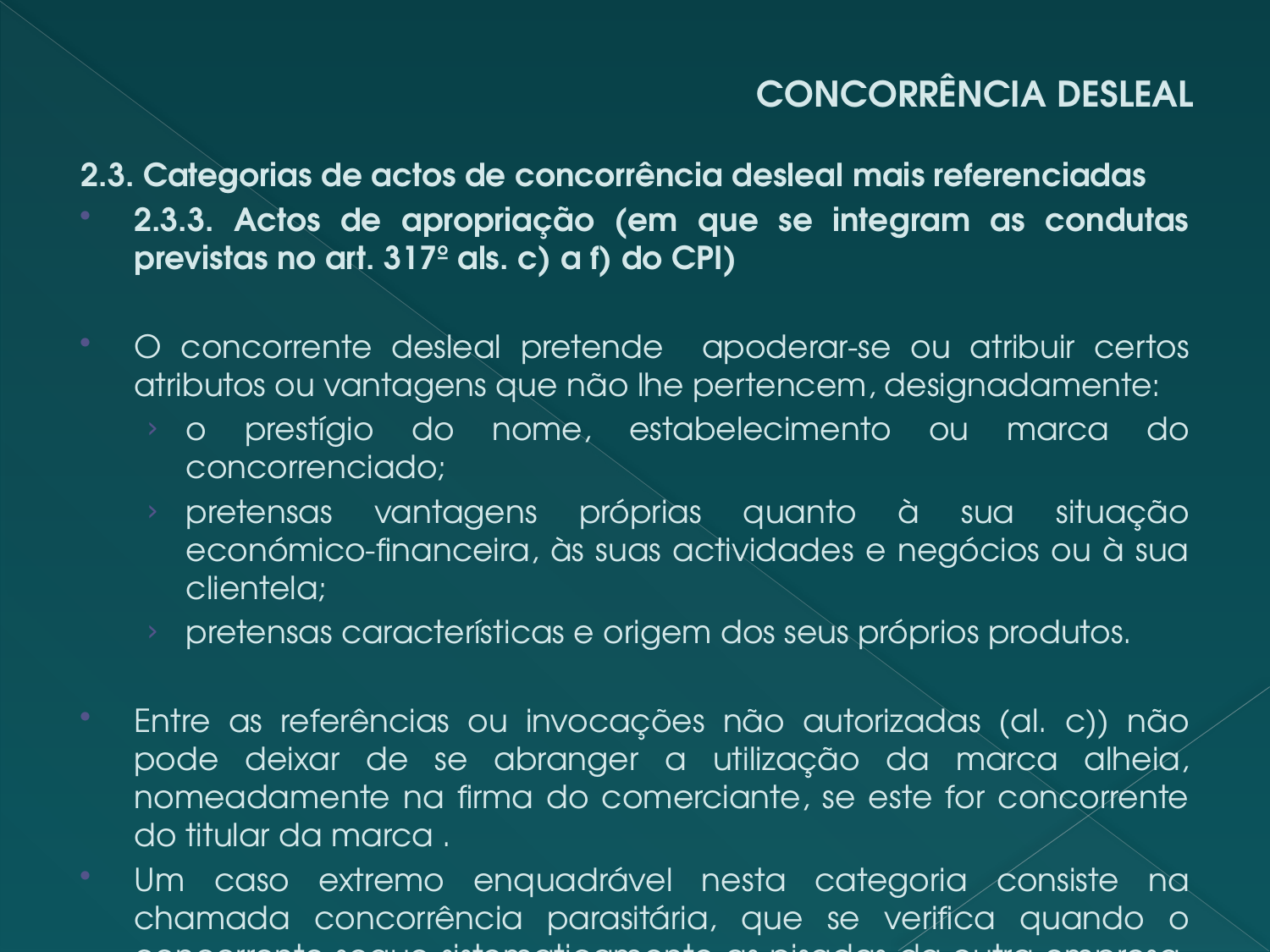

# CONCORRÊNCIA DESLEAL
2.3. Categorias de actos de concorrência desleal mais referenciadas
2.3.3. Actos de apropriação (em que se integram as condutas previstas no art. 317º als. c) a f) do CPI)

O concorrente desleal pretende  apoderar-se ou atribuir certos atributos ou vantagens que não lhe pertencem, designadamente:
o prestígio do nome, estabelecimento ou marca do concorrenciado;
pretensas vantagens próprias quanto à sua situação económico-financeira, às suas actividades e negócios ou à sua clientela;
pretensas características e origem dos seus próprios produtos.

Entre as referências ou invocações não autorizadas (al. c)) não pode deixar de se abranger a utilização da marca alheia, nomeadamente na firma do comerciante, se este for concorrente do titular da marca .
Um caso extremo enquadrável nesta categoria consiste na chamada concorrência parasitária, que se verifica quando o concorrente segue sistematicamente as pisadas da outra empresa, quanto ao lançamento dos produtos, à publicidade, etc.